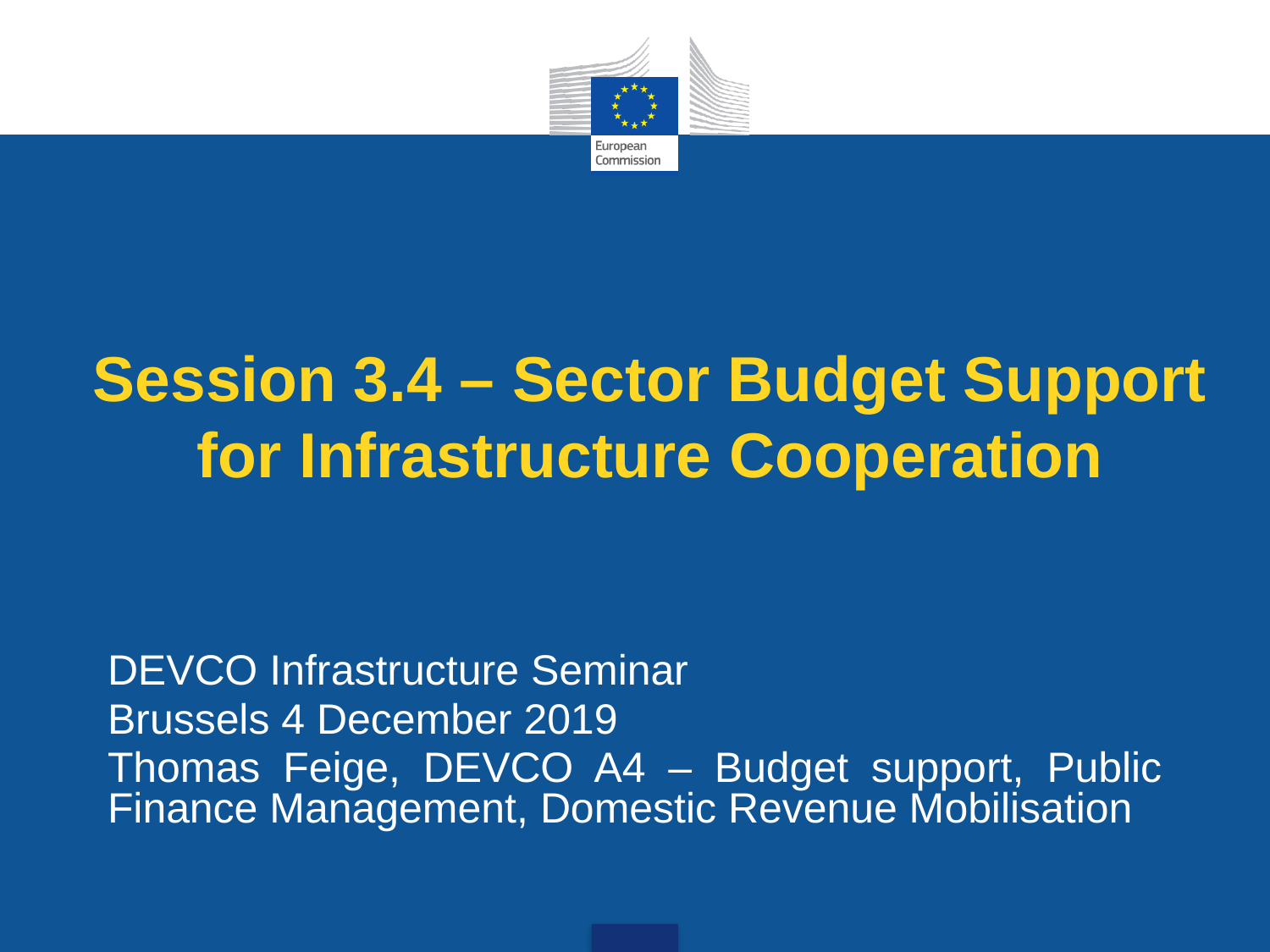

# Session 3.4 – Sector Budget Support for Infrastructure Cooperation
DEVCO Infrastructure Seminar
Brussels 4 December 2019
Thomas Feige, DEVCO A4 – Budget support, Public Finance Management, Domestic Revenue Mobilisation